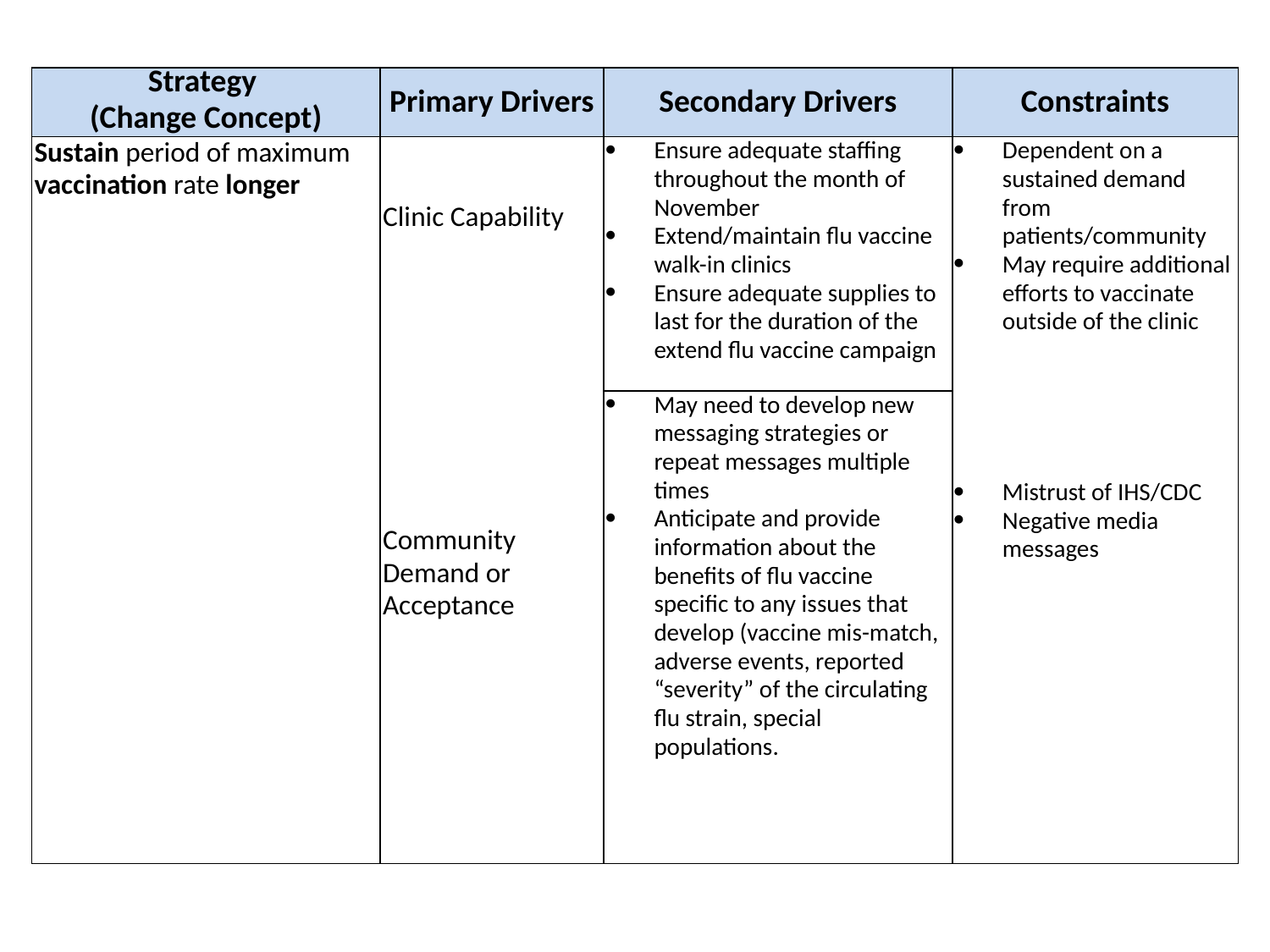

| Strategy (Change Concept) | Primary Drivers | Secondary Drivers | Constraints |
| --- | --- | --- | --- |
| Sustain period of maximum vaccination rate longer | Clinic Capability                   Community Demand or Acceptance | Ensure adequate staffing throughout the month of November Extend/maintain flu vaccine walk-in clinics Ensure adequate supplies to last for the duration of the extend flu vaccine campaign | Dependent on a sustained demand from patients/community May require additional efforts to vaccinate outside of the clinic           Mistrust of IHS/CDC Negative media messages |
|  |  | May need to develop new messaging strategies or repeat messages multiple times Anticipate and provide information about the benefits of flu vaccine specific to any issues that develop (vaccine mis-match, adverse events, reported “severity” of the circulating flu strain, special populations. |  |